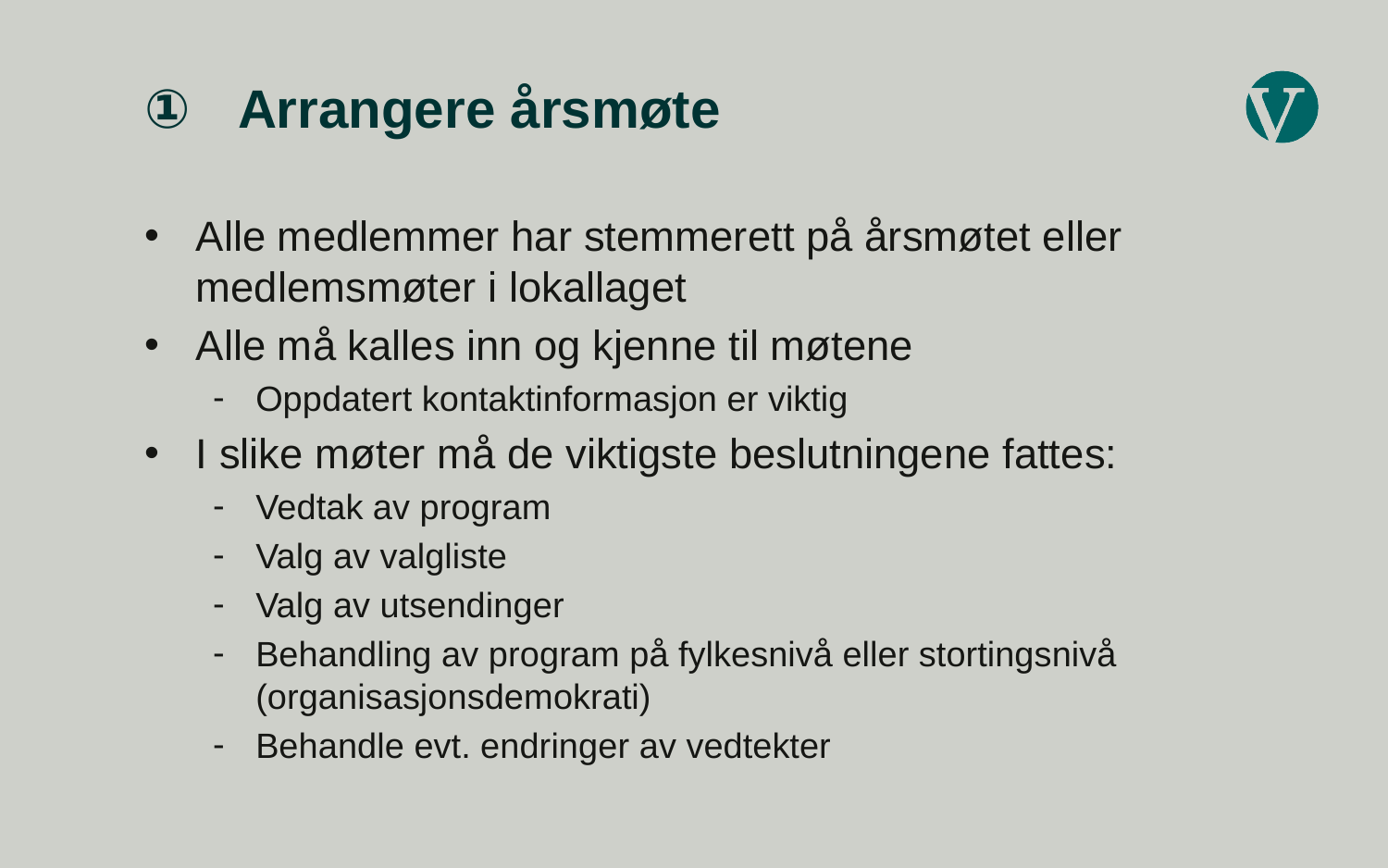

# Arrangere årsmøte
Alle medlemmer har stemmerett på årsmøtet eller medlemsmøter i lokallaget
Alle må kalles inn og kjenne til møtene
Oppdatert kontaktinformasjon er viktig
I slike møter må de viktigste beslutningene fattes:
Vedtak av program
Valg av valgliste
Valg av utsendinger
Behandling av program på fylkesnivå eller stortingsnivå (organisasjonsdemokrati)
Behandle evt. endringer av vedtekter